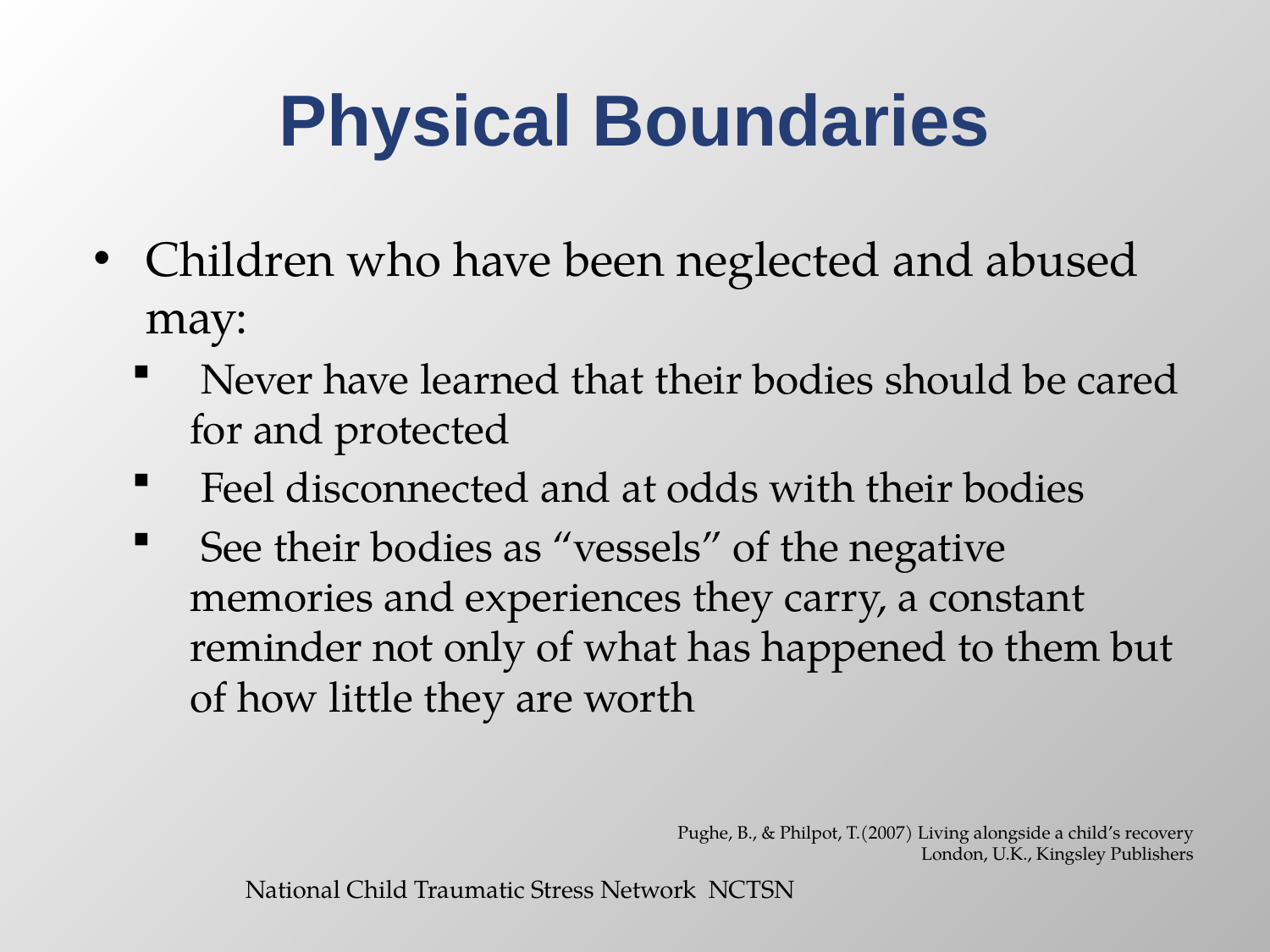

# Physical Boundaries
Children who have been neglected and abused may:
 Never have learned that their bodies should be cared for and protected
 Feel disconnected and at odds with their bodies
 See their bodies as “vessels” of the negative memories and experiences they carry, a constant reminder not only of what has happened to them but of how little they are worth

Pughe, B., & Philpot, T.(2007) Living alongside a child’s recovery
London, U.K., Kingsley Publishers
National Child Traumatic Stress Network  NCTSN